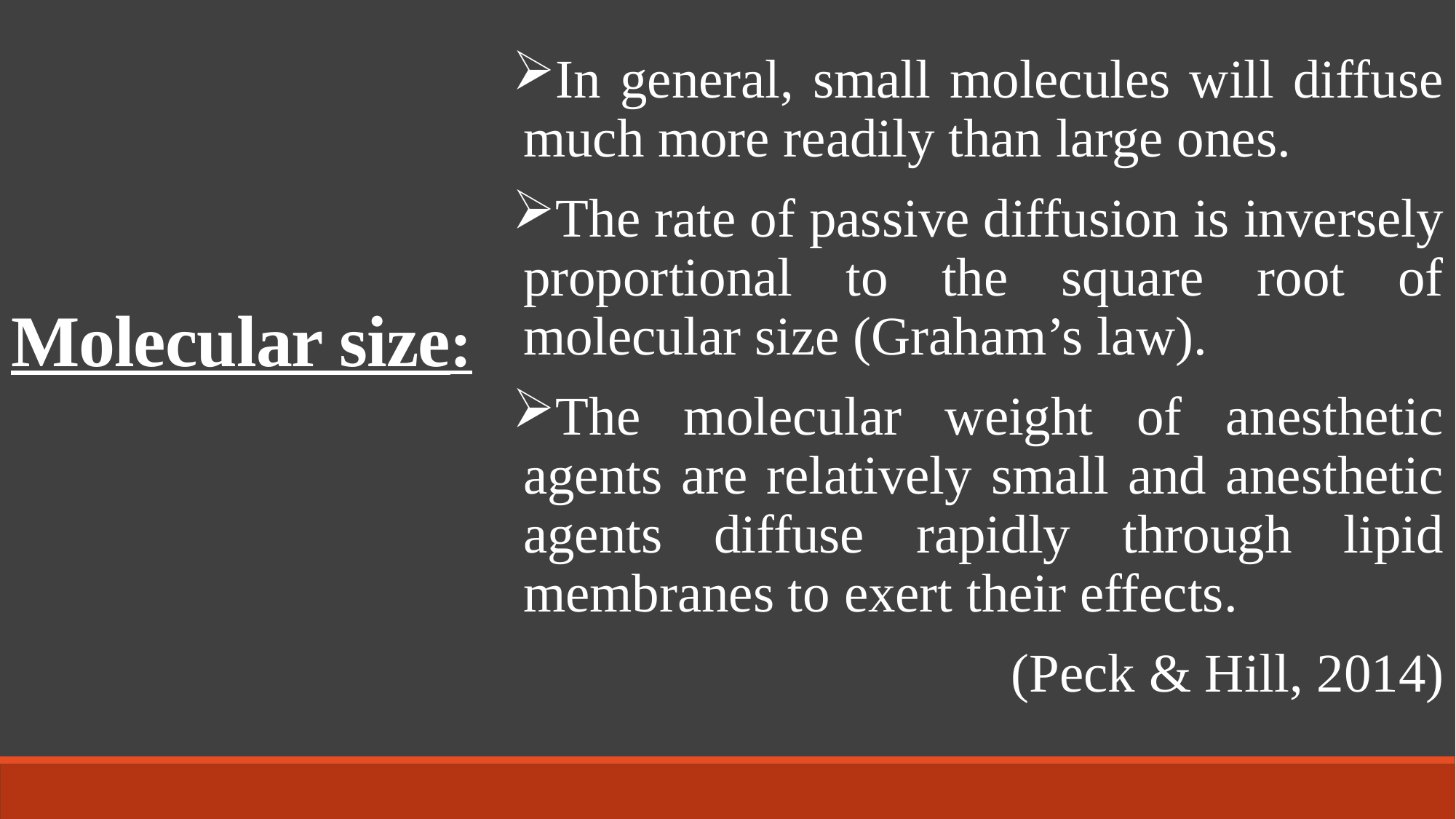

In general, small molecules will diffuse much more readily than large ones.
The rate of passive diffusion is inversely proportional to the square root of molecular size (Graham’s law).
The molecular weight of anesthetic agents are relatively small and anesthetic agents diffuse rapidly through lipid membranes to exert their effects.
(Peck & Hill, 2014)
Molecular size: